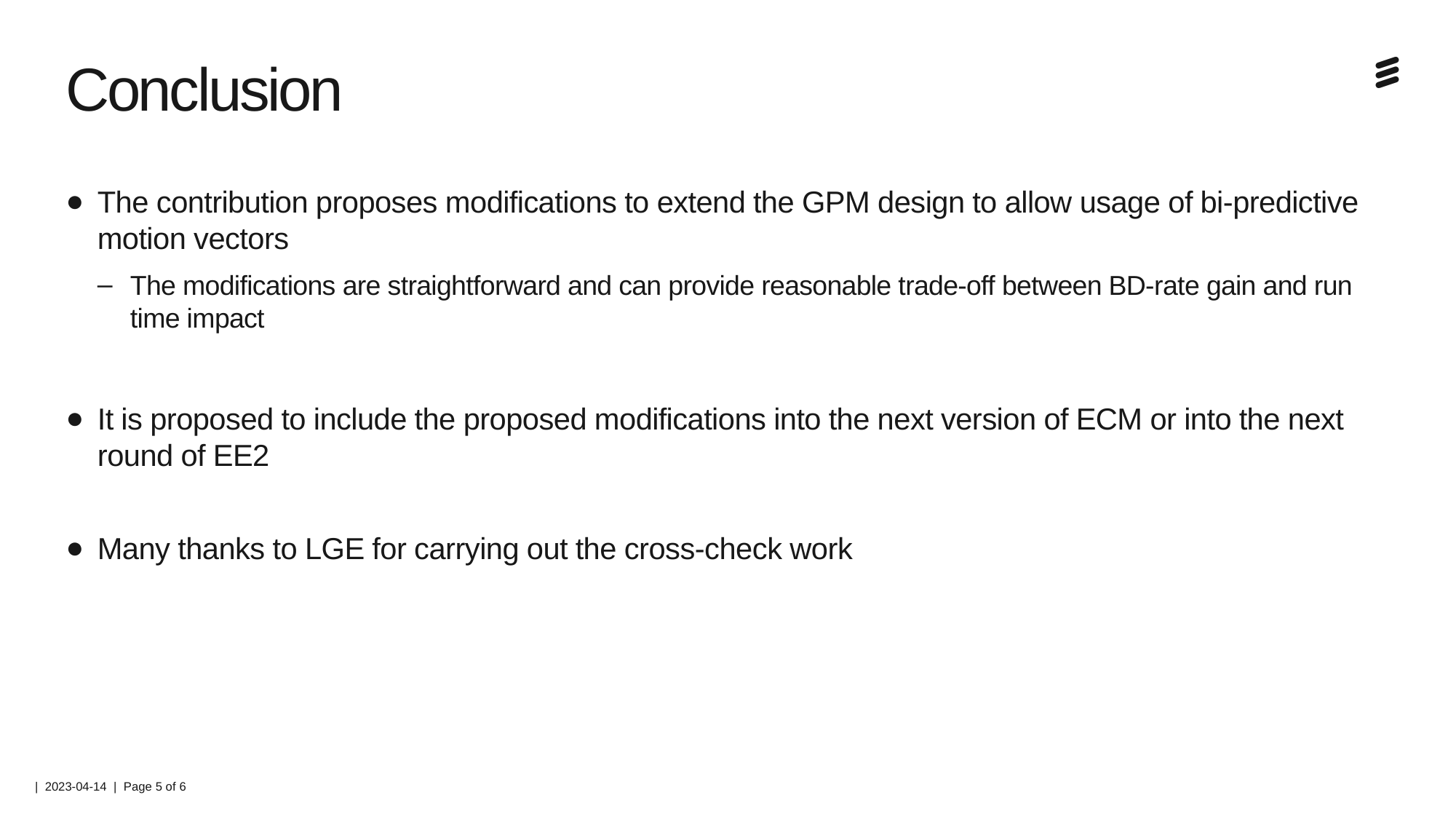

# Conclusion
The contribution proposes modifications to extend the GPM design to allow usage of bi-predictive motion vectors
The modifications are straightforward and can provide reasonable trade-off between BD-rate gain and run time impact

It is proposed to include the proposed modifications into the next version of ECM or into the next round of EE2

Many thanks to LGE for carrying out the cross-check work